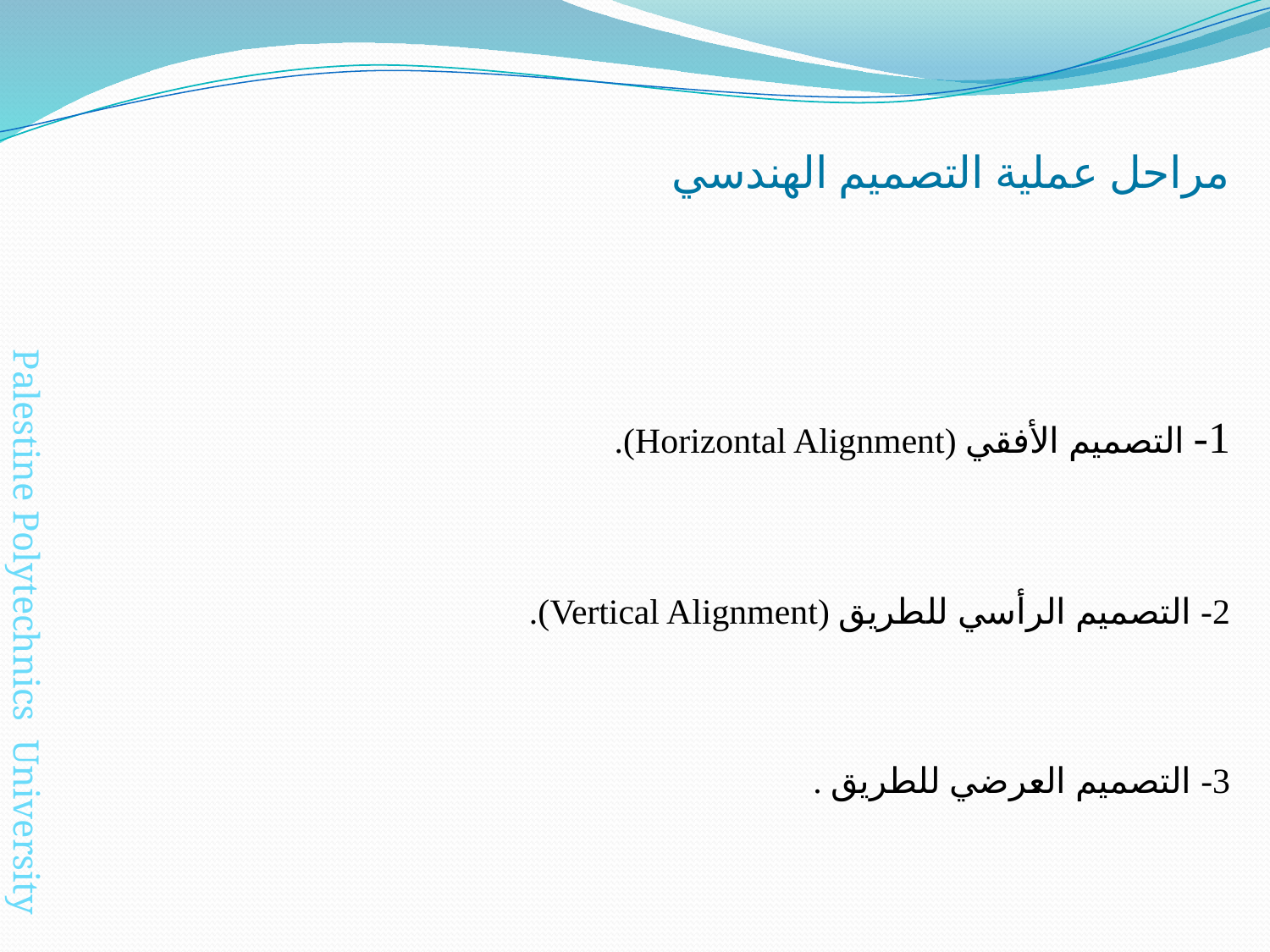

# مراحل عملية التصميم الهندسي   1- التصميم الأفقي (Horizontal Alignment). 2- التصميم الرأسي للطريق (Vertical Alignment). 3- التصميم العرضي للطريق .
Palestine Polytechnics  University